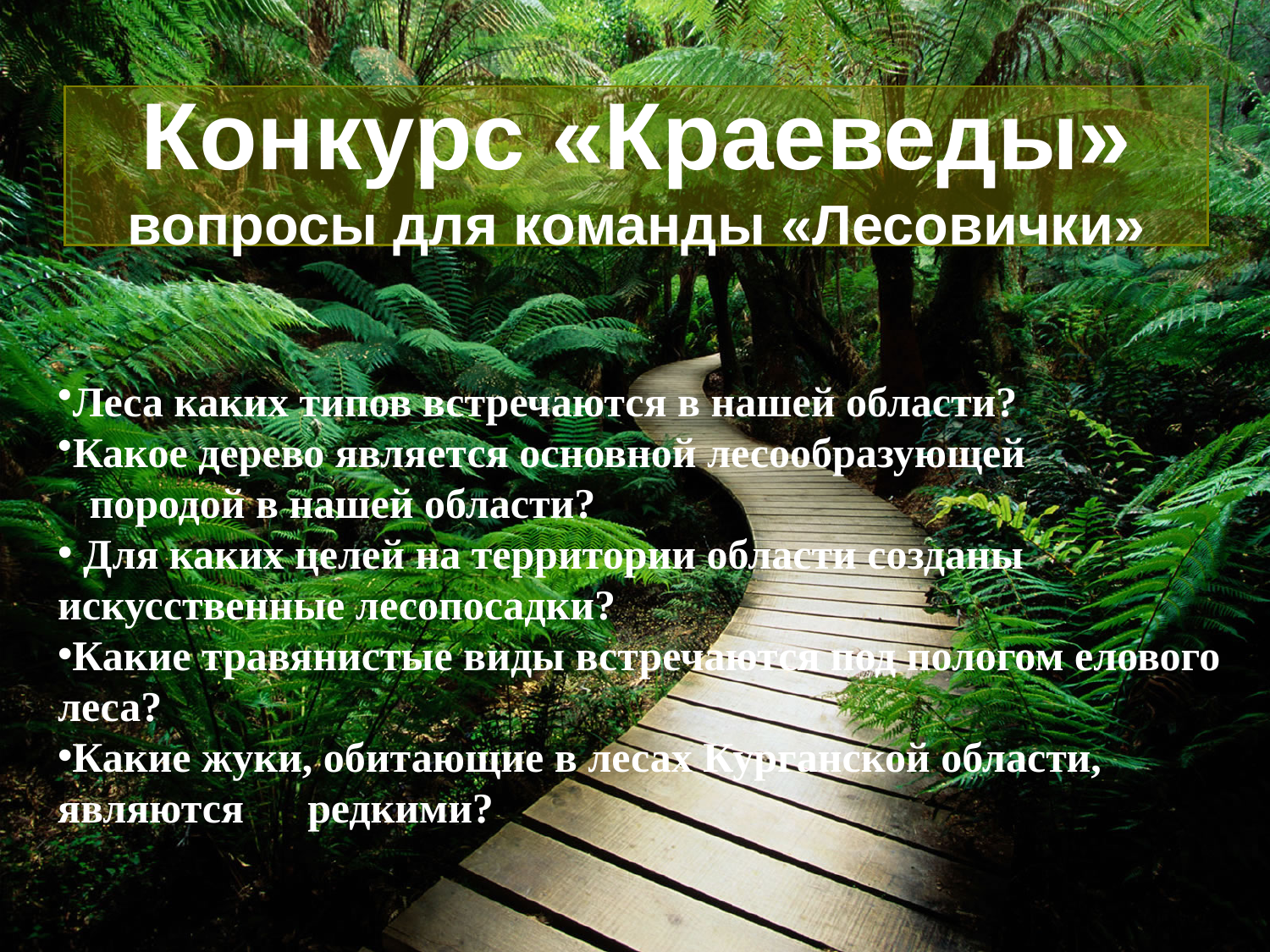

# Конкурс «Краеведы» вопросы для команды «Лесовички»
Леса каких типов встречаются в нашей области?
Какое дерево является основной лесообразующей
   породой в нашей области?
 Для каких целей на территории области созданы    искусственные лесопосадки?
Какие травянистые виды встречаются под пологом елового леса?
Какие жуки, обитающие в лесах Курганской области, являются      редкими?